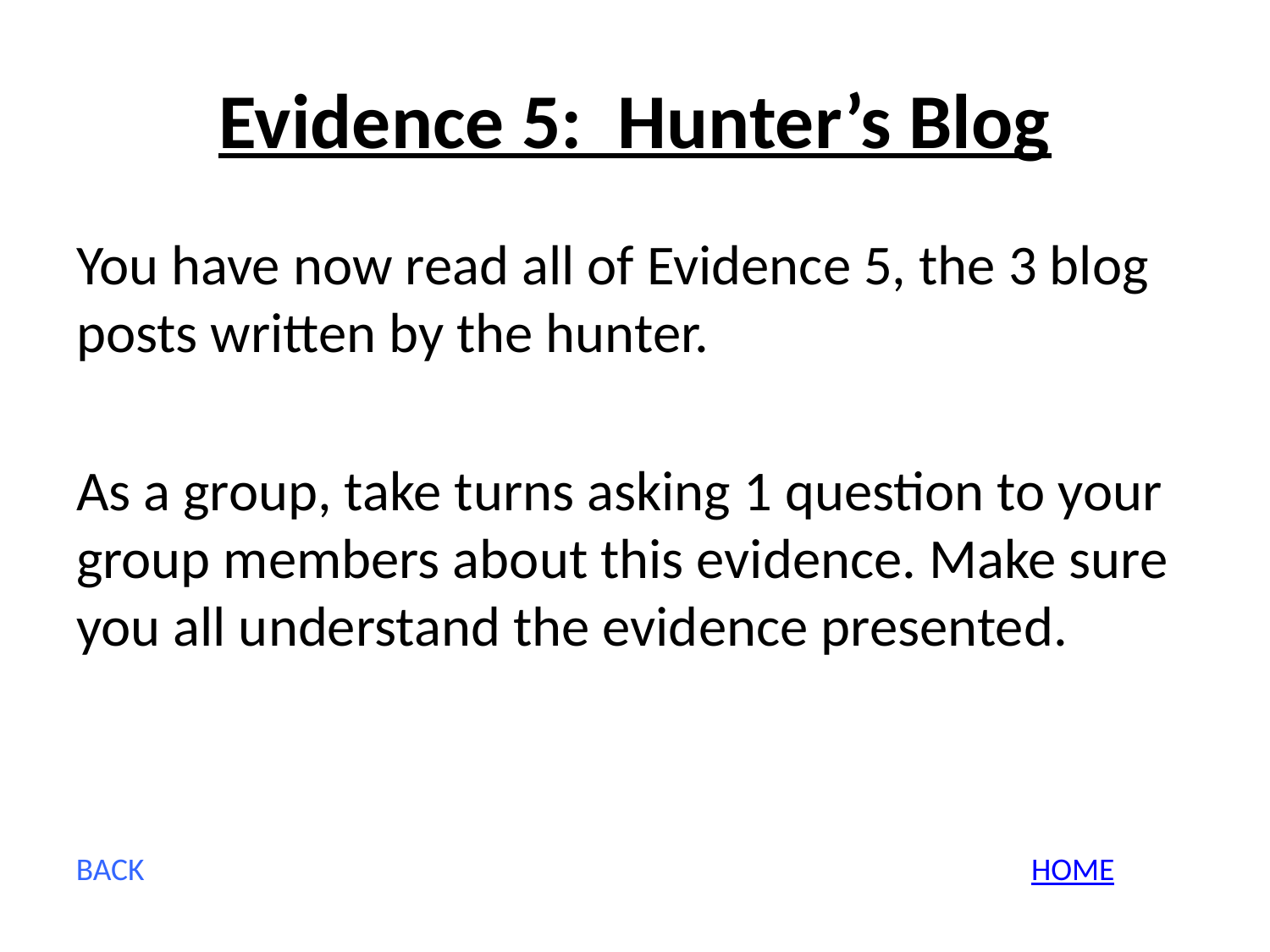

# Evidence 5:  Hunter’s Blog
You have now read all of Evidence 5, the 3 blog posts written by the hunter.

As a group, take turns asking 1 question to your group members about this evidence. Make sure you all understand the evidence presented.

BACK
HOME